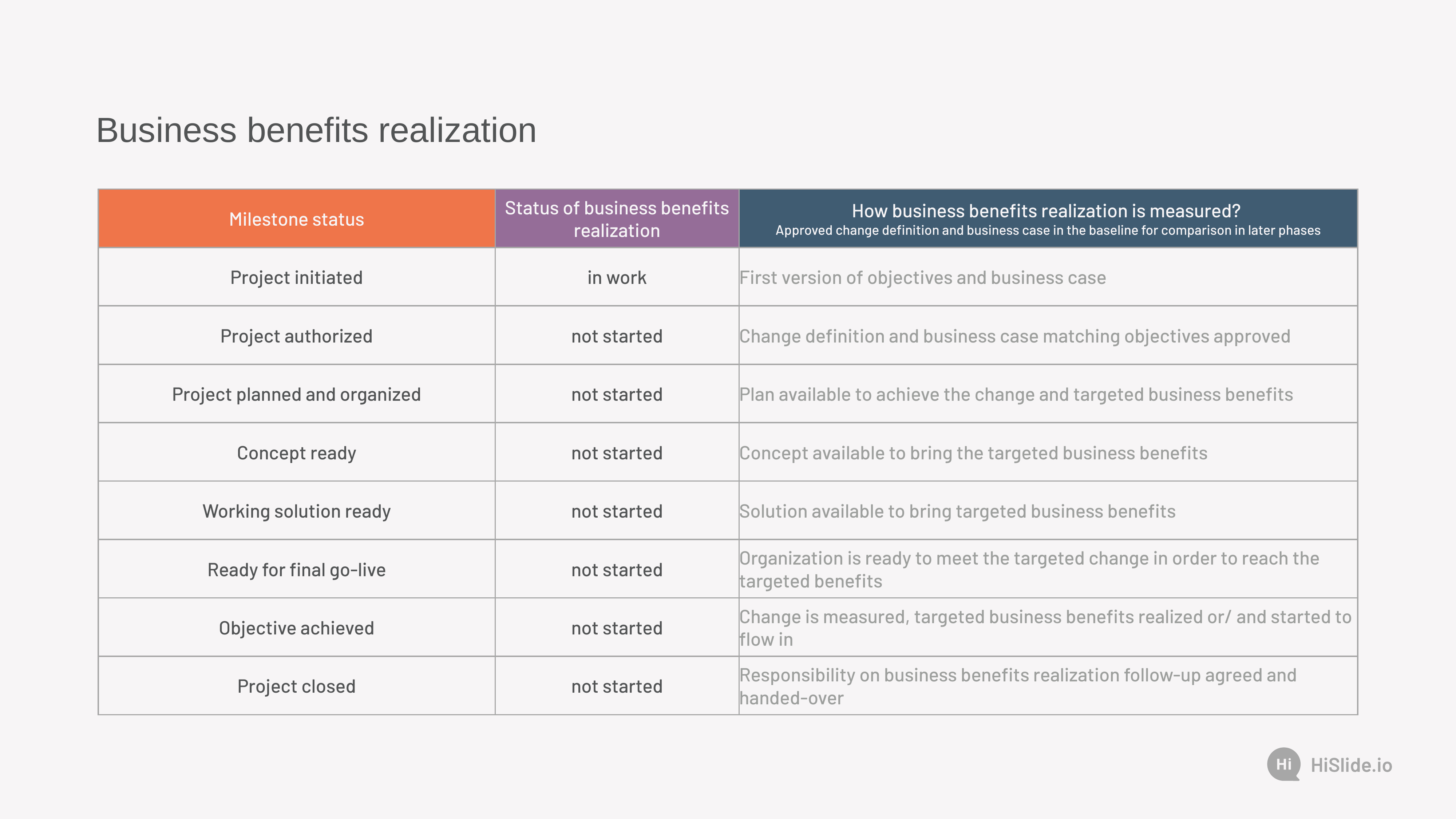

Business benefits realization
| Milestone status | Status of business benefits realization | How business benefits realization is measured? Approved change definition and business case in the baseline for comparison in later phases |
| --- | --- | --- |
| Project initiated | in work | First version of objectives and business case |
| Project authorized | not started | Change definition and business case matching objectives approved |
| Project planned and organized | not started | Plan available to achieve the change and targeted business benefits |
| Concept ready | not started | Concept available to bring the targeted business benefits |
| Working solution ready | not started | Solution available to bring targeted business benefits |
| Ready for final go-live | not started | Organization is ready to meet the targeted change in order to reach the targeted benefits |
| Objective achieved | not started | Change is measured, targeted business benefits realized or/ and started to flow in |
| Project closed | not started | Responsibility on business benefits realization follow-up agreed and handed-over |